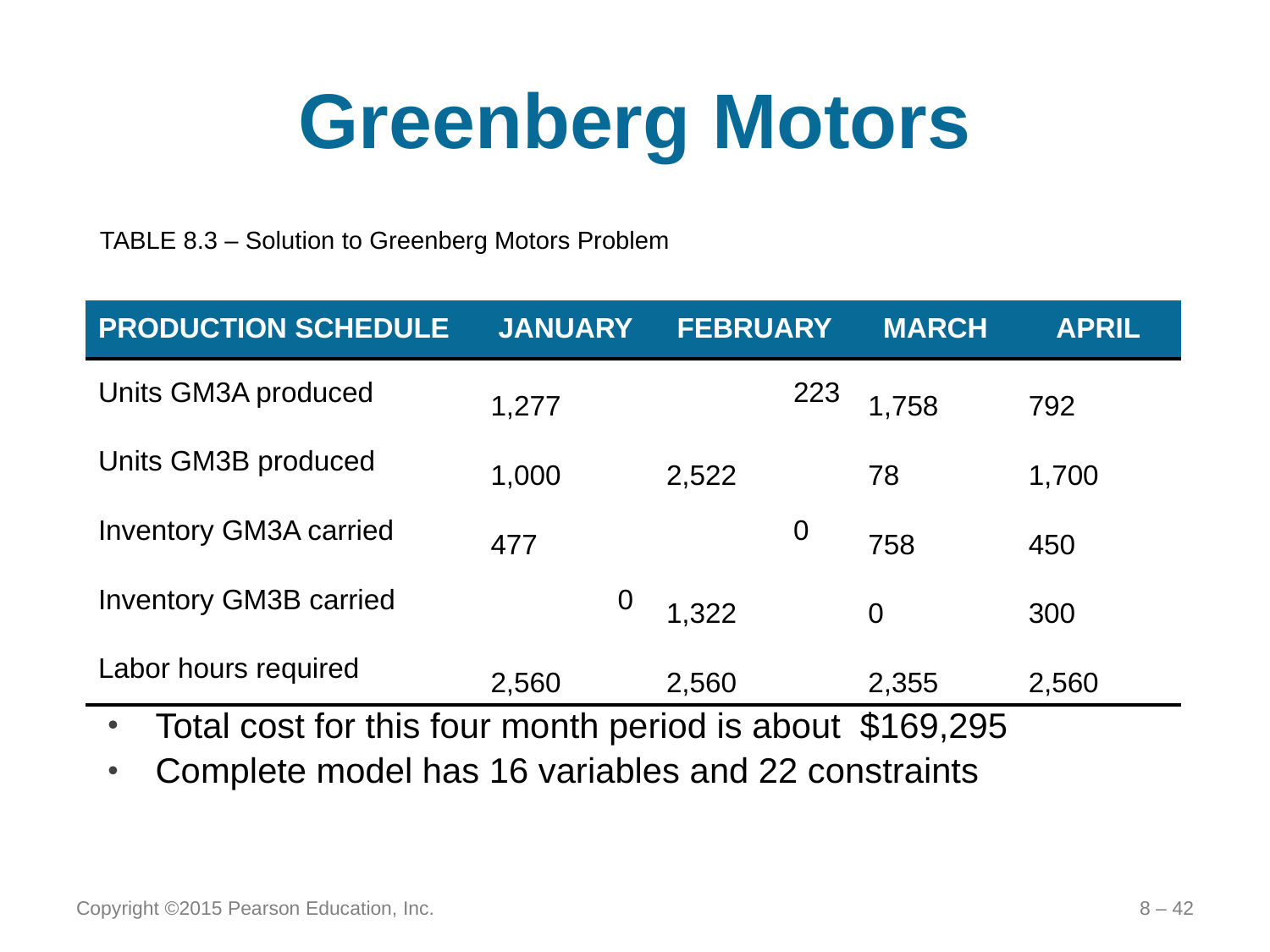

# Greenberg Motors
TABLE 8.3 – Solution to Greenberg Motors Problem
| PRODUCTION SCHEDULE | JANUARY | FEBRUARY | MARCH | APRIL |
| --- | --- | --- | --- | --- |
| Units GM3A produced | 1,277 | 223 | 1,758 | 792 |
| Units GM3B produced | 1,000 | 2,522 | 78 | 1,700 |
| Inventory GM3A carried | 477 | 0 | 758 | 450 |
| Inventory GM3B carried | 0 | 1,322 | 0 | 300 |
| Labor hours required | 2,560 | 2,560 | 2,355 | 2,560 |
Total cost for this four month period is about  $169,295
Complete model has 16 variables and 22 constraints
Copyright ©2015 Pearson Education, Inc.
8 – 42